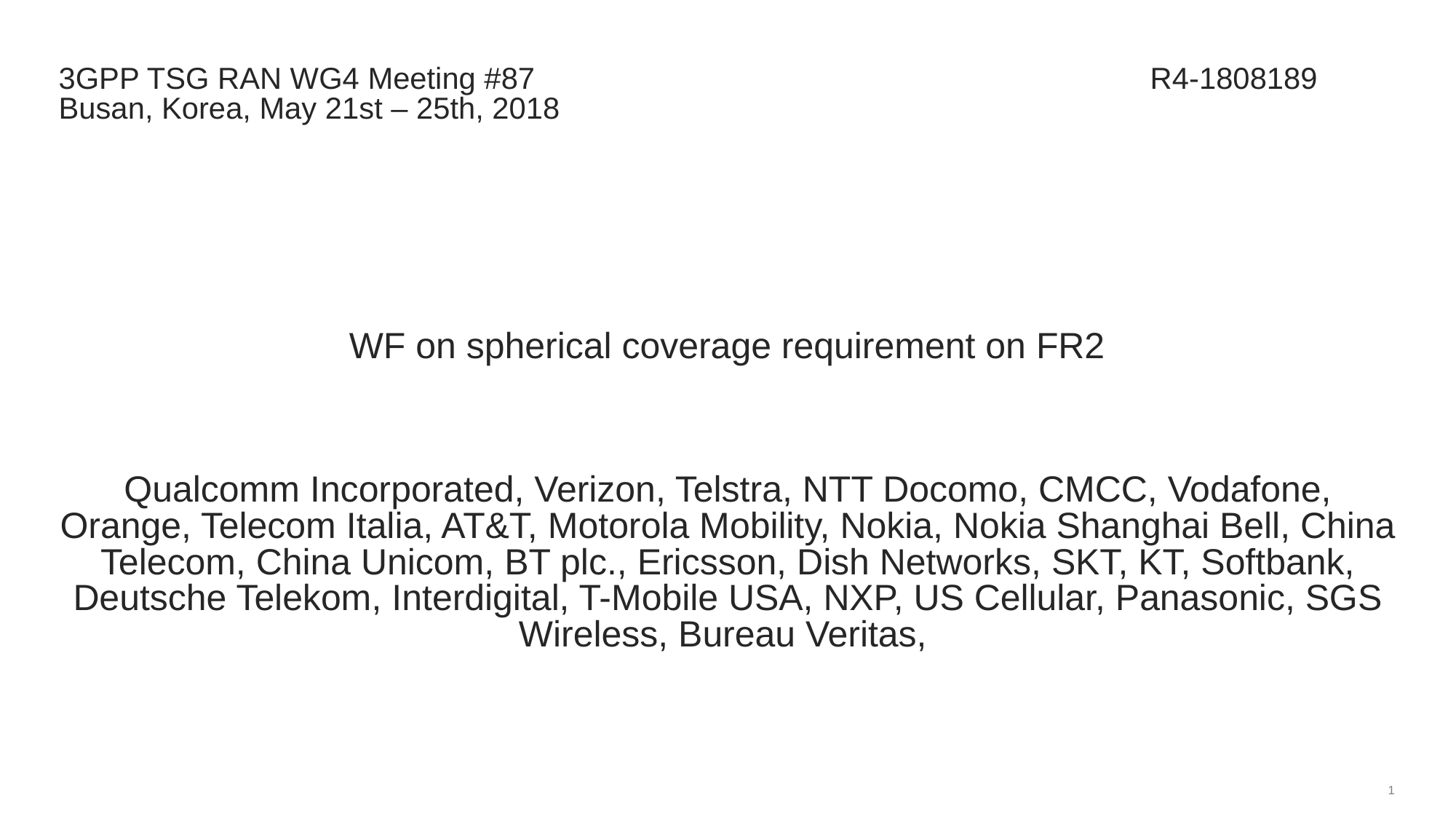

# 3GPP TSG RAN WG4 Meeting #87						R4-1808189 Busan, Korea, May 21st – 25th, 2018
WF on spherical coverage requirement on FR2
Qualcomm Incorporated, Verizon, Telstra, NTT Docomo, CMCC, Vodafone, Orange, Telecom Italia, AT&T, Motorola Mobility, Nokia, Nokia Shanghai Bell, China Telecom, China Unicom, BT plc., Ericsson, Dish Networks, SKT, KT, Softbank, Deutsche Telekom, Interdigital, T-Mobile USA, NXP, US Cellular, Panasonic, SGS Wireless, Bureau Veritas,